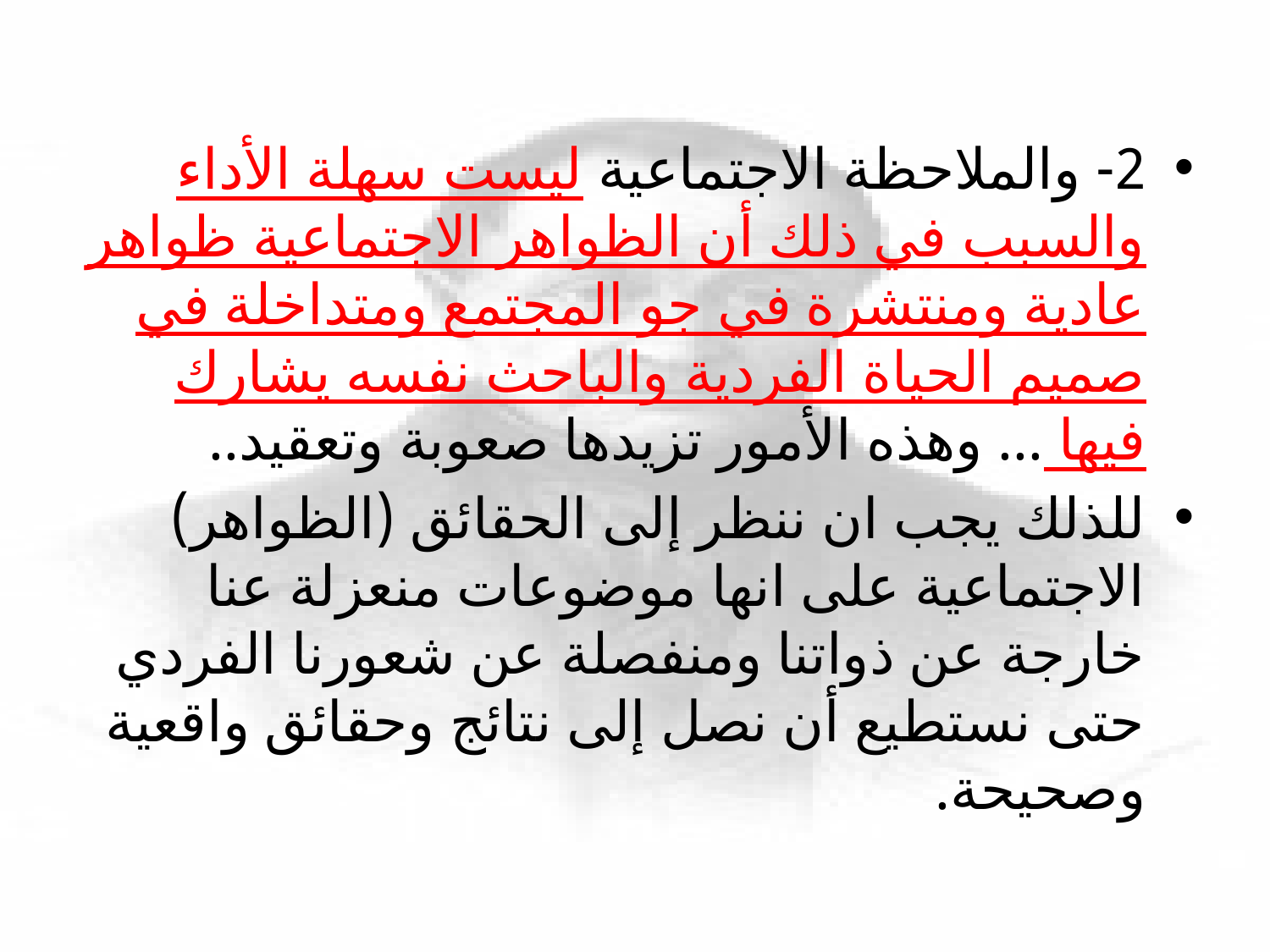

2- والملاحظة الاجتماعية ليست سهلة الأداء والسبب في ذلك أن الظواهر الاجتماعية ظواهر عادية ومنتشرة في جو المجتمع ومتداخلة في صميم الحياة الفردية والباحث نفسه يشارك فيها ... وهذه الأمور تزيدها صعوبة وتعقيد..
للذلك يجب ان ننظر إلى الحقائق (الظواهر) الاجتماعية على انها موضوعات منعزلة عنا خارجة عن ذواتنا ومنفصلة عن شعورنا الفردي حتى نستطيع أن نصل إلى نتائج وحقائق واقعية وصحيحة.